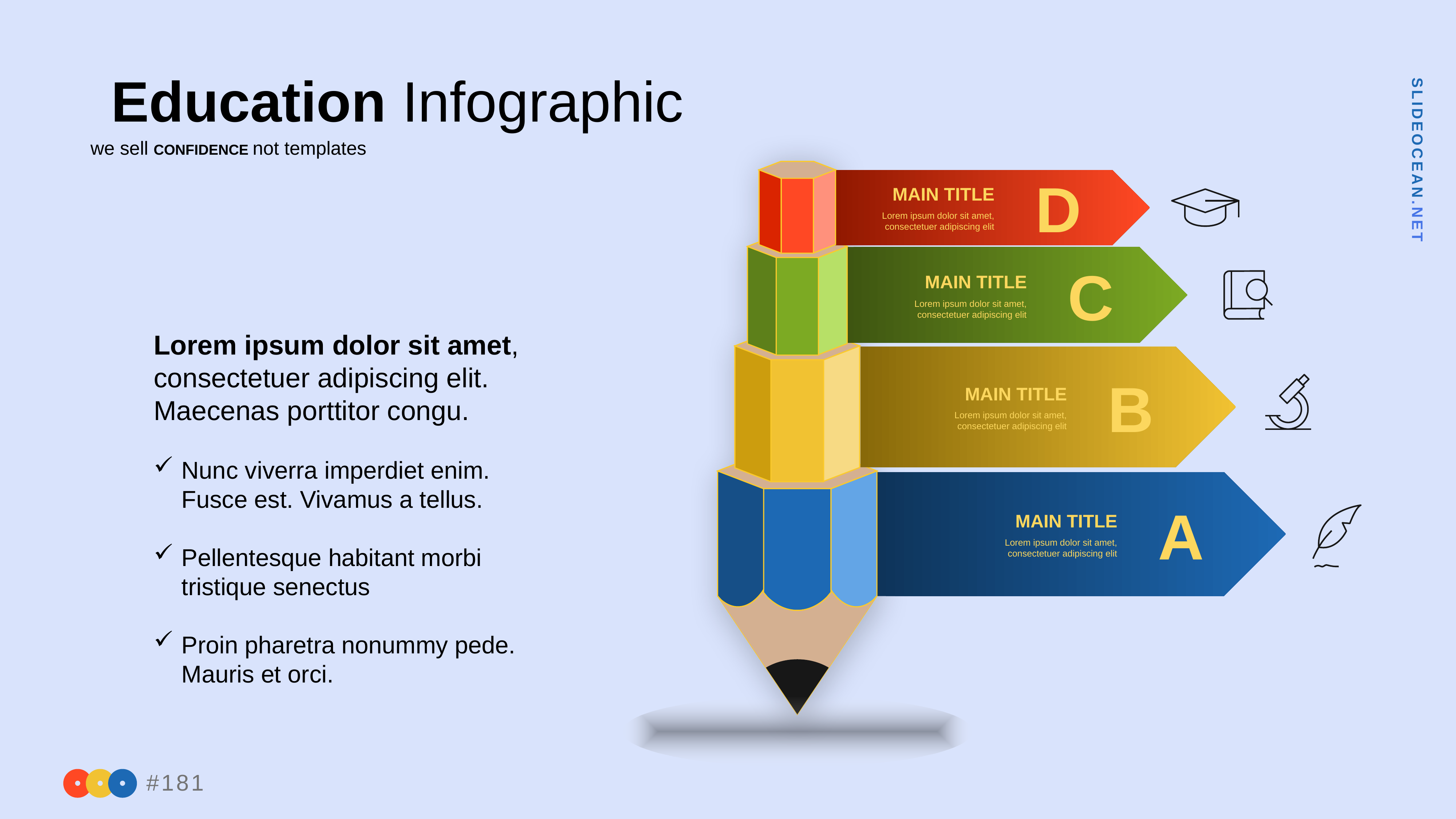

Education Infographic
we sell CONFIDENCE not templates

D

MAIN TITLE
Lorem ipsum dolor sit amet, consectetuer adipiscing elit

C
MAIN TITLE
Lorem ipsum dolor sit amet, consectetuer adipiscing elit

Lorem ipsum dolor sit amet, consectetuer adipiscing elit. Maecenas porttitor congu.

Nunc viverra imperdiet enim. Fusce est. Vivamus a tellus.

Pellentesque habitant morbi tristique senectus

Proin pharetra nonummy pede. Mauris et orci.

B

MAIN TITLE
Lorem ipsum dolor sit amet, consectetuer adipiscing elit

A

MAIN TITLE
Lorem ipsum dolor sit amet, consectetuer adipiscing elit

#181